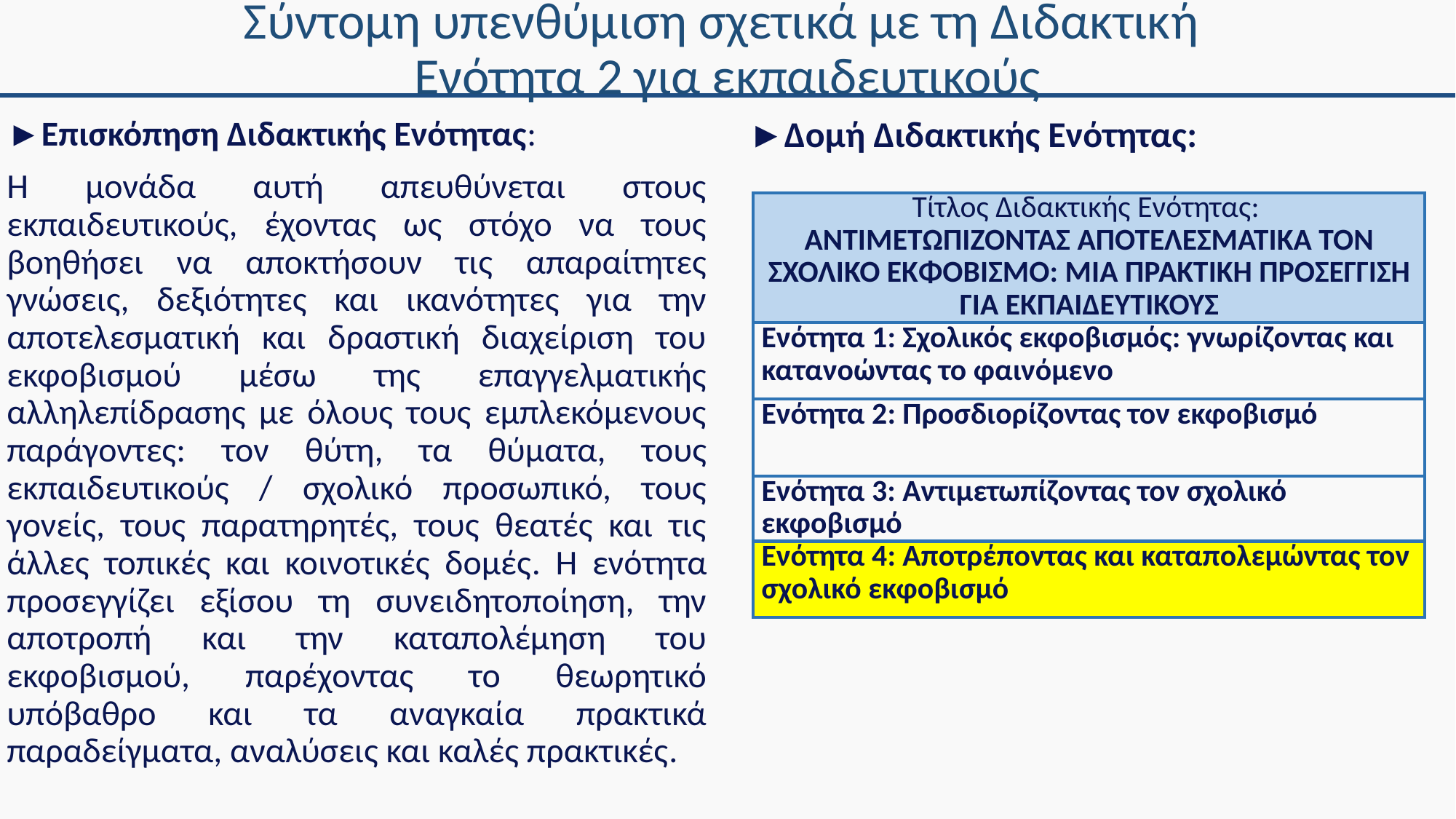

# Σύντομη υπενθύμιση σχετικά με τη Διδακτική Ενότητα 2 για εκπαιδευτικούς
►Επισκόπηση Διδακτικής Ενότητας:
Η μονάδα αυτή απευθύνεται στους εκπαιδευτικούς, έχοντας ως στόχο να τους βοηθήσει να αποκτήσουν τις απαραίτητες γνώσεις, δεξιότητες και ικανότητες για την αποτελεσματική και δραστική διαχείριση του εκφοβισμού μέσω της επαγγελματικής αλληλεπίδρασης με όλους τους εμπλεκόμενους παράγοντες: τον θύτη, τα θύματα, τους εκπαιδευτικούς / σχολικό προσωπικό, τους γονείς, τους παρατηρητές, τους θεατές και τις άλλες τοπικές και κοινοτικές δομές. Η ενότητα προσεγγίζει εξίσου τη συνειδητοποίηση, την αποτροπή και την καταπολέμηση του εκφοβισμού, παρέχοντας το θεωρητικό υπόβαθρο και τα αναγκαία πρακτικά παραδείγματα, αναλύσεις και καλές πρακτικές.
►Δομή Διδακτικής Ενότητας:

| Τίτλος Διδακτικής Ενότητας: ΑΝΤΙΜΕΤΩΠΙΖΟΝΤΑΣ ΑΠΟΤΕΛΕΣΜΑΤΙΚΑ ΤΟΝ ΣΧΟΛΙΚΟ ΕΚΦΟΒΙΣΜΟ: ΜΙΑ ΠΡΑΚΤΙΚΗ ΠΡΟΣΕΓΓΙΣΗ ΓΙΑ ΕΚΠΑΙΔΕΥΤΙΚΟΥΣ |
| --- |
| Ενότητα 1: Σχολικός εκφοβισμός: γνωρίζοντας και κατανοώντας το φαινόμενο |
| Ενότητα 2: Προσδιορίζοντας τον εκφοβισμό |
| Ενότητα 3: Αντιμετωπίζοντας τον σχολικό εκφοβισμό |
| Ενότητα 4: Αποτρέποντας και καταπολεμώντας τον σχολικό εκφοβισμό |